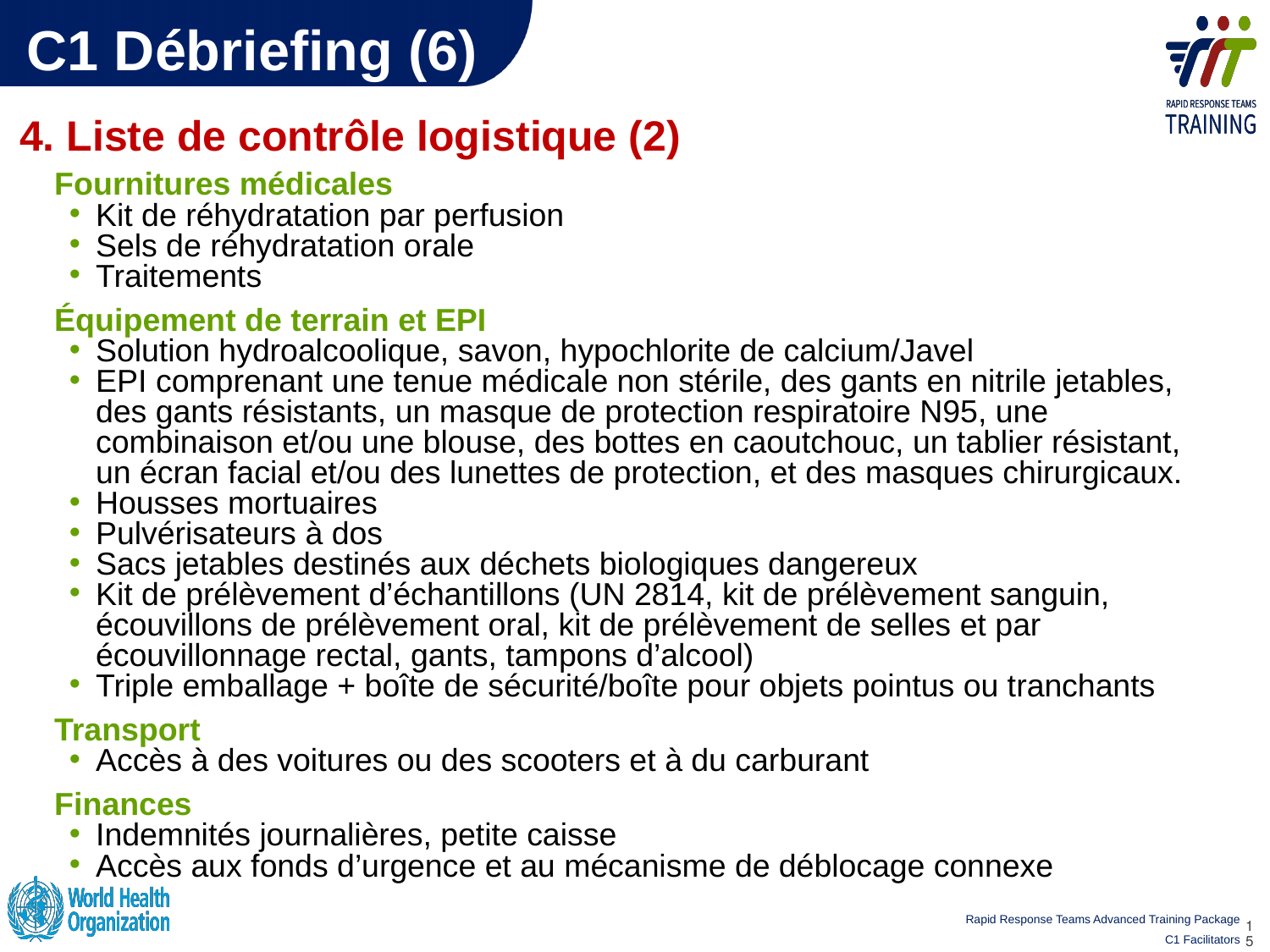

C1 Débriefing (6)
4. Liste de contrôle logistique (2)
Fournitures médicales
Kit de réhydratation par perfusion
Sels de réhydratation orale
Traitements
Équipement de terrain et EPI
Solution hydroalcoolique, savon, hypochlorite de calcium/Javel
EPI comprenant une tenue médicale non stérile, des gants en nitrile jetables, des gants résistants, un masque de protection respiratoire N95, une combinaison et/ou une blouse, des bottes en caoutchouc, un tablier résistant, un écran facial et/ou des lunettes de protection, et des masques chirurgicaux.
Housses mortuaires
Pulvérisateurs à dos
Sacs jetables destinés aux déchets biologiques dangereux
Kit de prélèvement d’échantillons (UN 2814, kit de prélèvement sanguin, écouvillons de prélèvement oral, kit de prélèvement de selles et par écouvillonnage rectal, gants, tampons d’alcool)
Triple emballage + boîte de sécurité/boîte pour objets pointus ou tranchants
Transport
Accès à des voitures ou des scooters et à du carburant
Finances
Indemnités journalières, petite caisse
Accès aux fonds d’urgence et au mécanisme de déblocage connexe